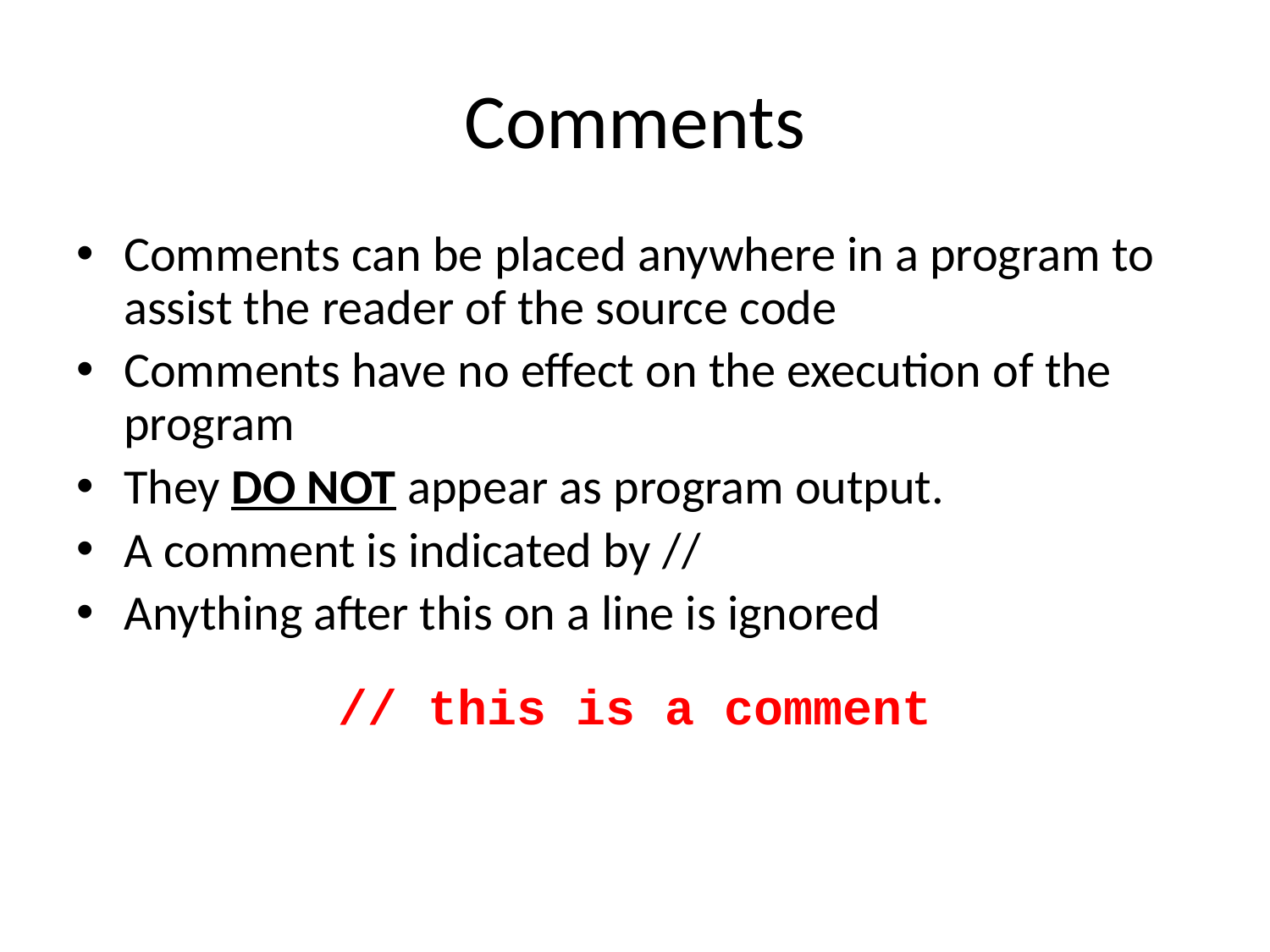

# Comments
Comments can be placed anywhere in a program to assist the reader of the source code
Comments have no effect on the execution of the program
They DO NOT appear as program output.
A comment is indicated by //
Anything after this on a line is ignored

// this is a comment